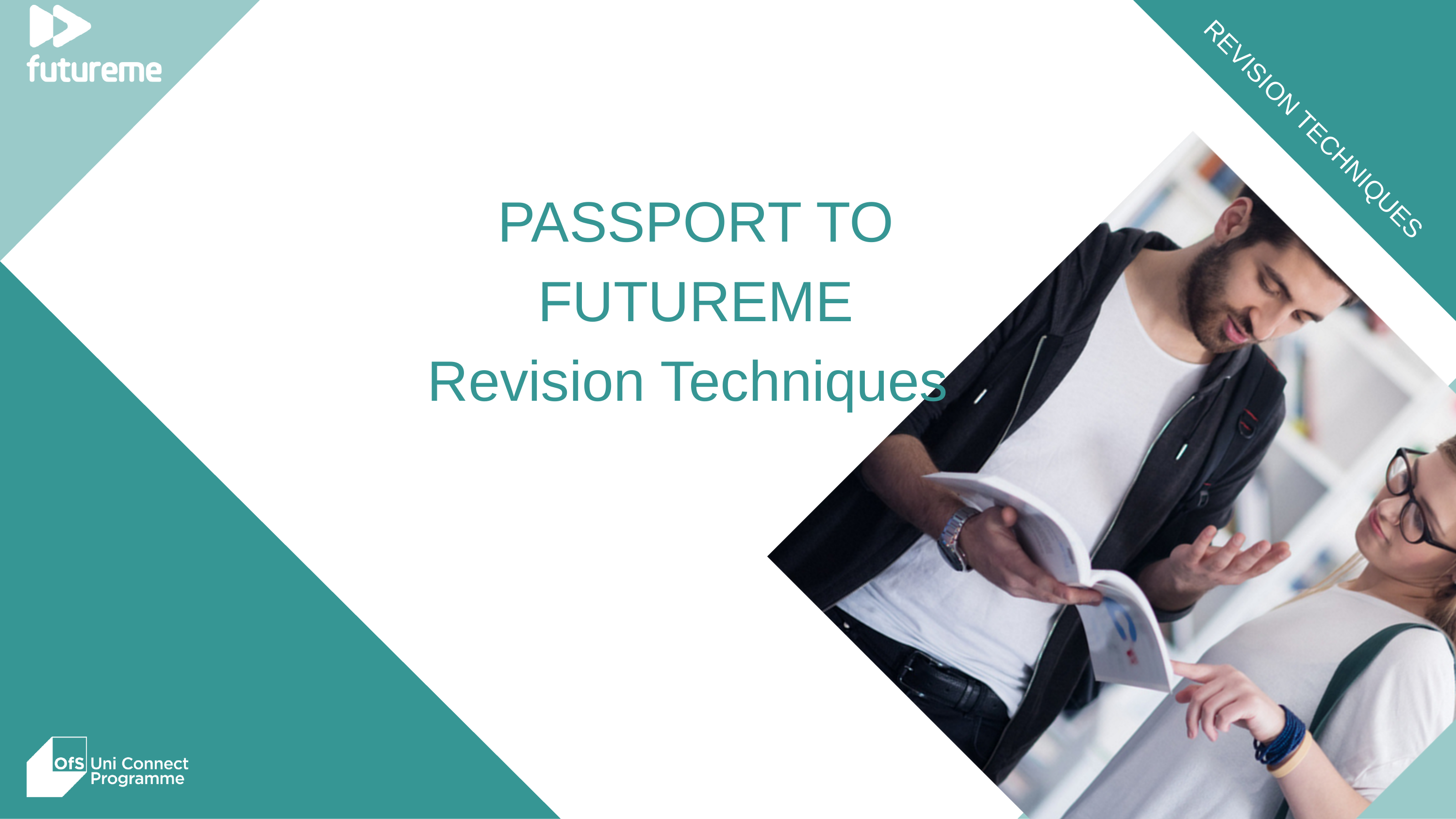

REVISION TECHNIQUES
PASSPORT TO FUTUREME
Revision Techniques